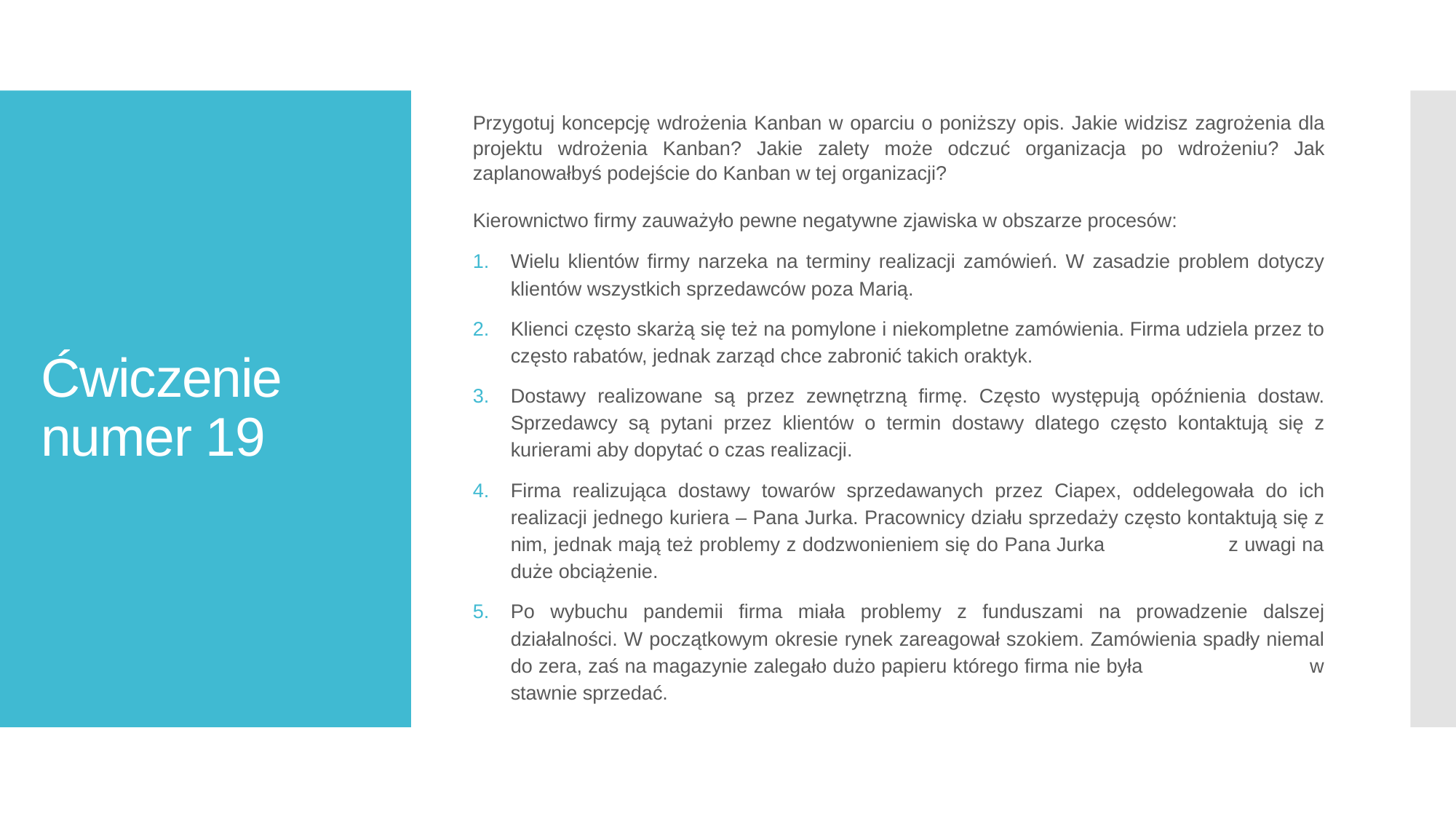

Przygotuj koncepcję wdrożenia Kanban w oparciu o poniższy opis. Jakie widzisz zagrożenia dla projektu wdrożenia Kanban? Jakie zalety może odczuć organizacja po wdrożeniu? Jak zaplanowałbyś podejście do Kanban w tej organizacji?
Kierownictwo firmy zauważyło pewne negatywne zjawiska w obszarze procesów:
Wielu klientów firmy narzeka na terminy realizacji zamówień. W zasadzie problem dotyczy klientów wszystkich sprzedawców poza Marią.
Klienci często skarżą się też na pomylone i niekompletne zamówienia. Firma udziela przez to często rabatów, jednak zarząd chce zabronić takich oraktyk.
Dostawy realizowane są przez zewnętrzną firmę. Często występują opóźnienia dostaw. Sprzedawcy są pytani przez klientów o termin dostawy dlatego często kontaktują się z kurierami aby dopytać o czas realizacji.
Firma realizująca dostawy towarów sprzedawanych przez Ciapex, oddelegowała do ich realizacji jednego kuriera – Pana Jurka. Pracownicy działu sprzedaży często kontaktują się z nim, jednak mają też problemy z dodzwonieniem się do Pana Jurka                    z uwagi na duże obciążenie.
Po wybuchu pandemii firma miała problemy z funduszami na prowadzenie dalszej działalności. W początkowym okresie rynek zareagował szokiem. Zamówienia spadły niemal do zera, zaś na magazynie zalegało dużo papieru którego firma nie była                            w stawnie sprzedać.

# Ćwiczenie numer 19